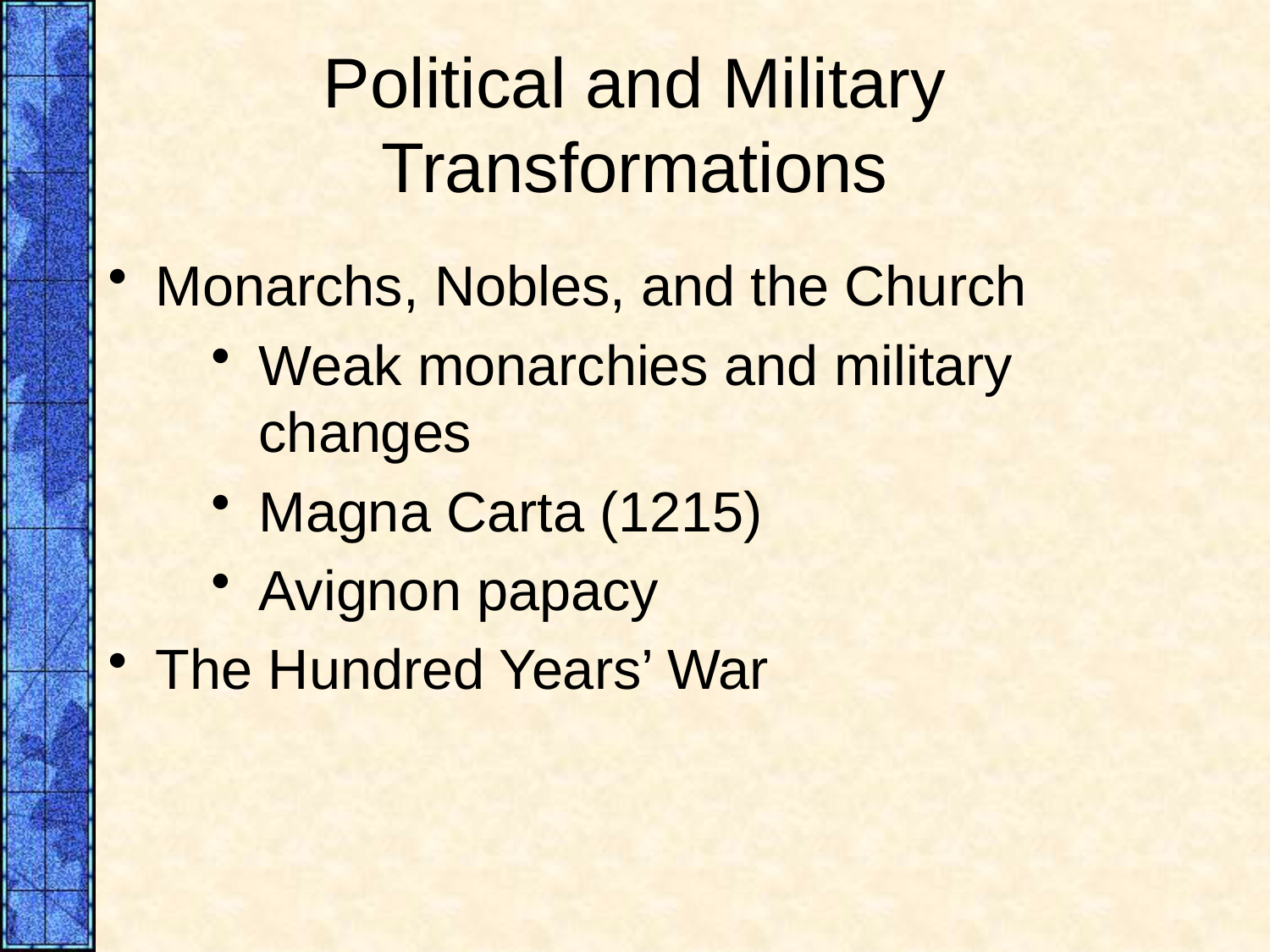

# Political and Military Transformations
Monarchs, Nobles, and the Church
Weak monarchies and military changes
Magna Carta (1215)
Avignon papacy
The Hundred Years’ War